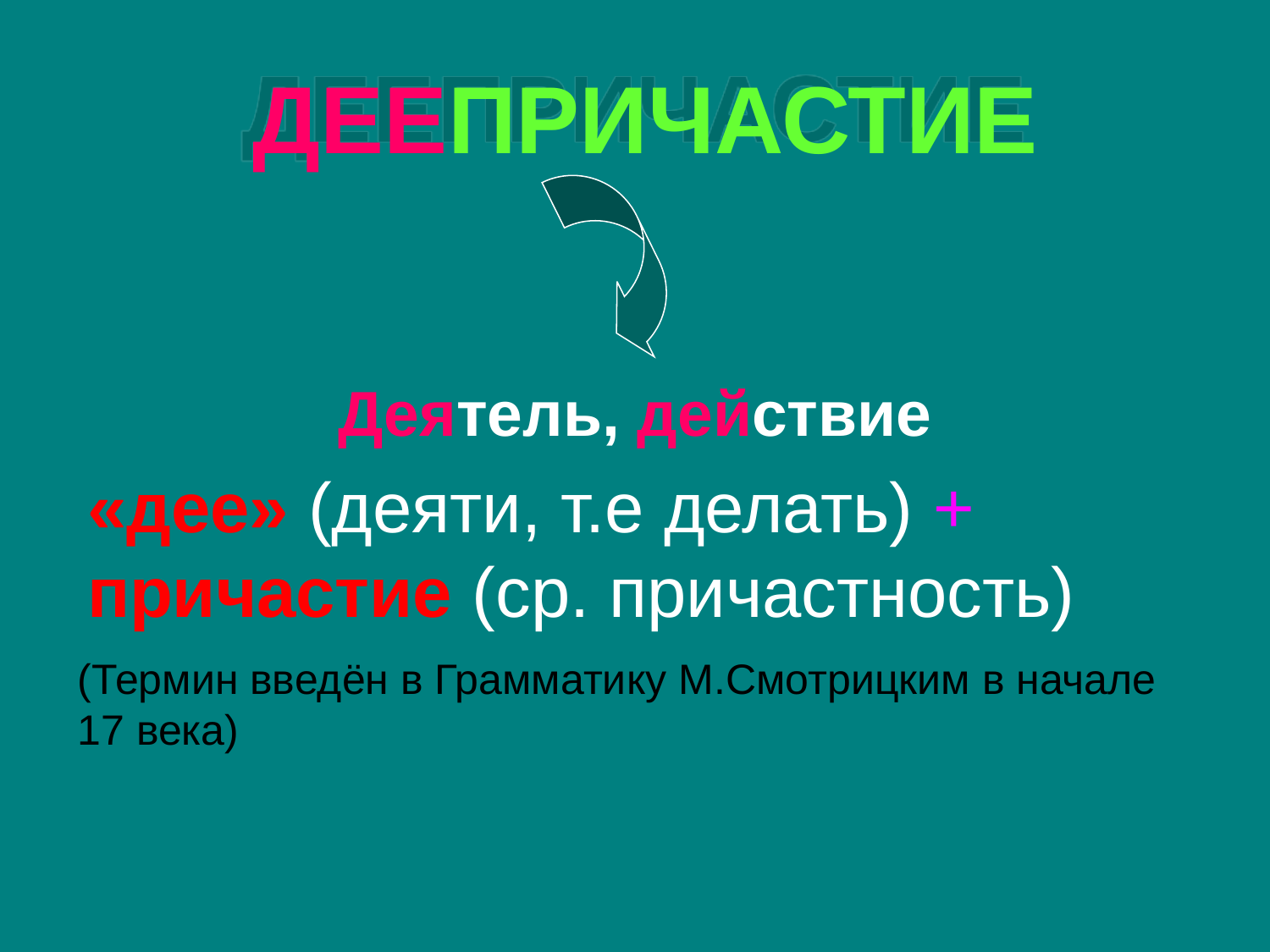

ДЕЕПРИЧАСТИЕ

Деятель, действие
«дее» (деяти, т.е делать) + причастие (ср. причастность)
(Термин введён в Грамматику М.Смотрицким в начале 17 века)